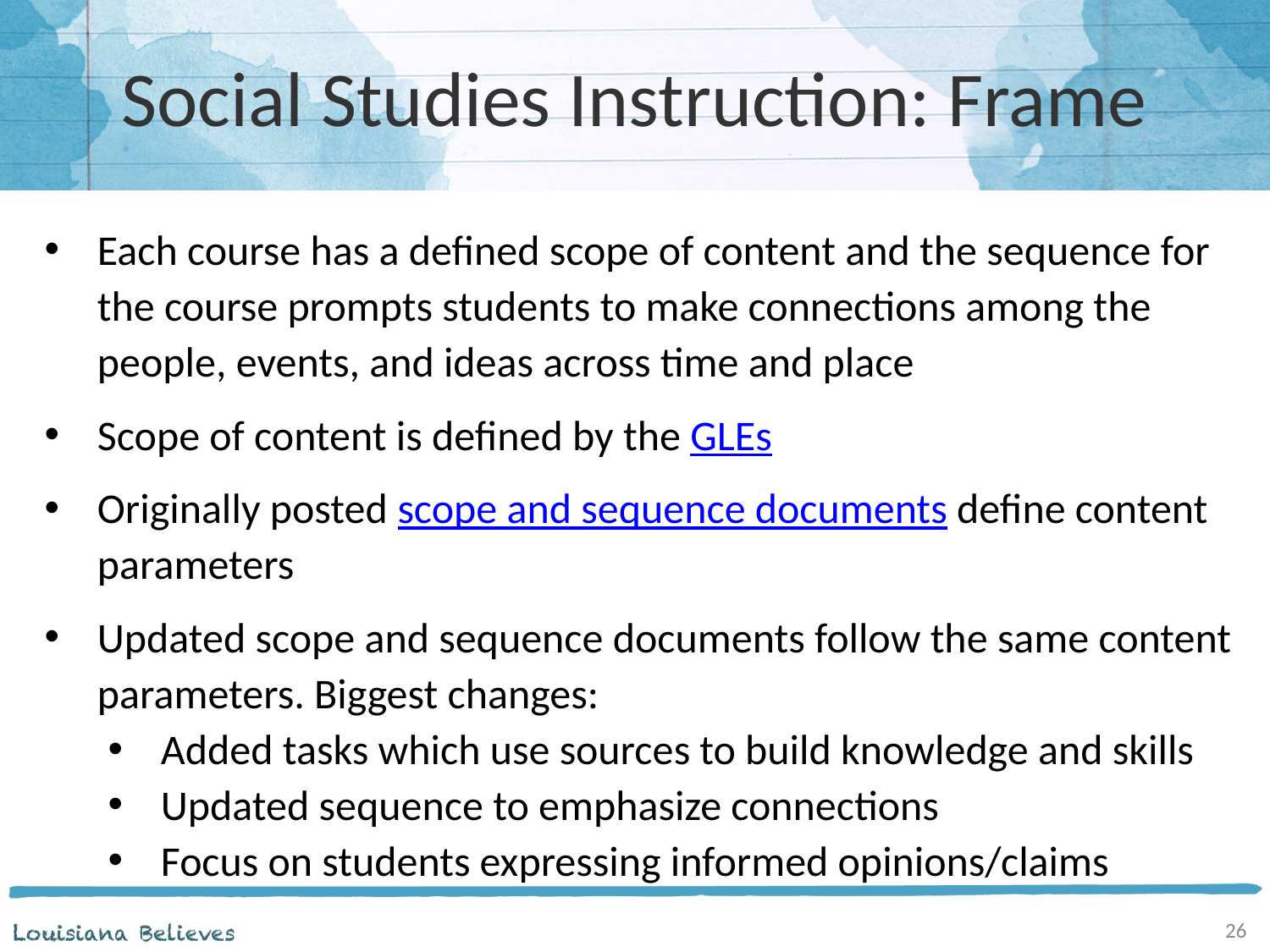

# Social Studies Instruction: Frame
Each course has a defined scope of content and the sequence for the course prompts students to make connections among the people, events, and ideas across time and place
Scope of content is defined by the GLEs
Originally posted scope and sequence documents define content parameters
Updated scope and sequence documents follow the same content parameters. Biggest changes:
Added tasks which use sources to build knowledge and skills
Updated sequence to emphasize connections
Focus on students expressing informed opinions/claims
26